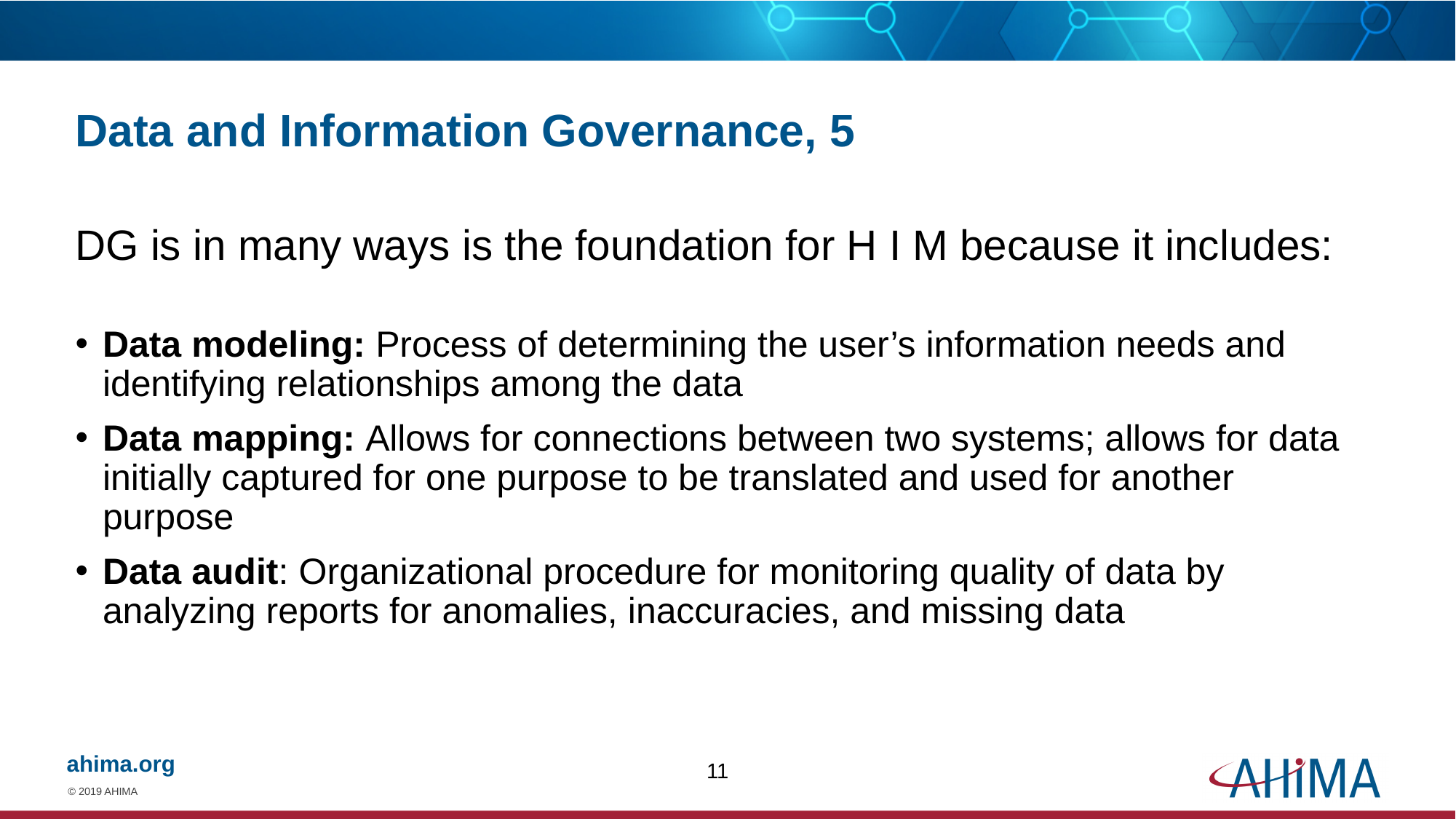

# Data and Information Governance, 5
DG is in many ways is the foundation for H I M because it includes:

Data modeling: Process of determining the user’s information needs and identifying relationships among the data
Data mapping: Allows for connections between two systems; allows for data initially captured for one purpose to be translated and used for another purpose
Data audit: Organizational procedure for monitoring quality of data by analyzing reports for anomalies, inaccuracies, and missing data